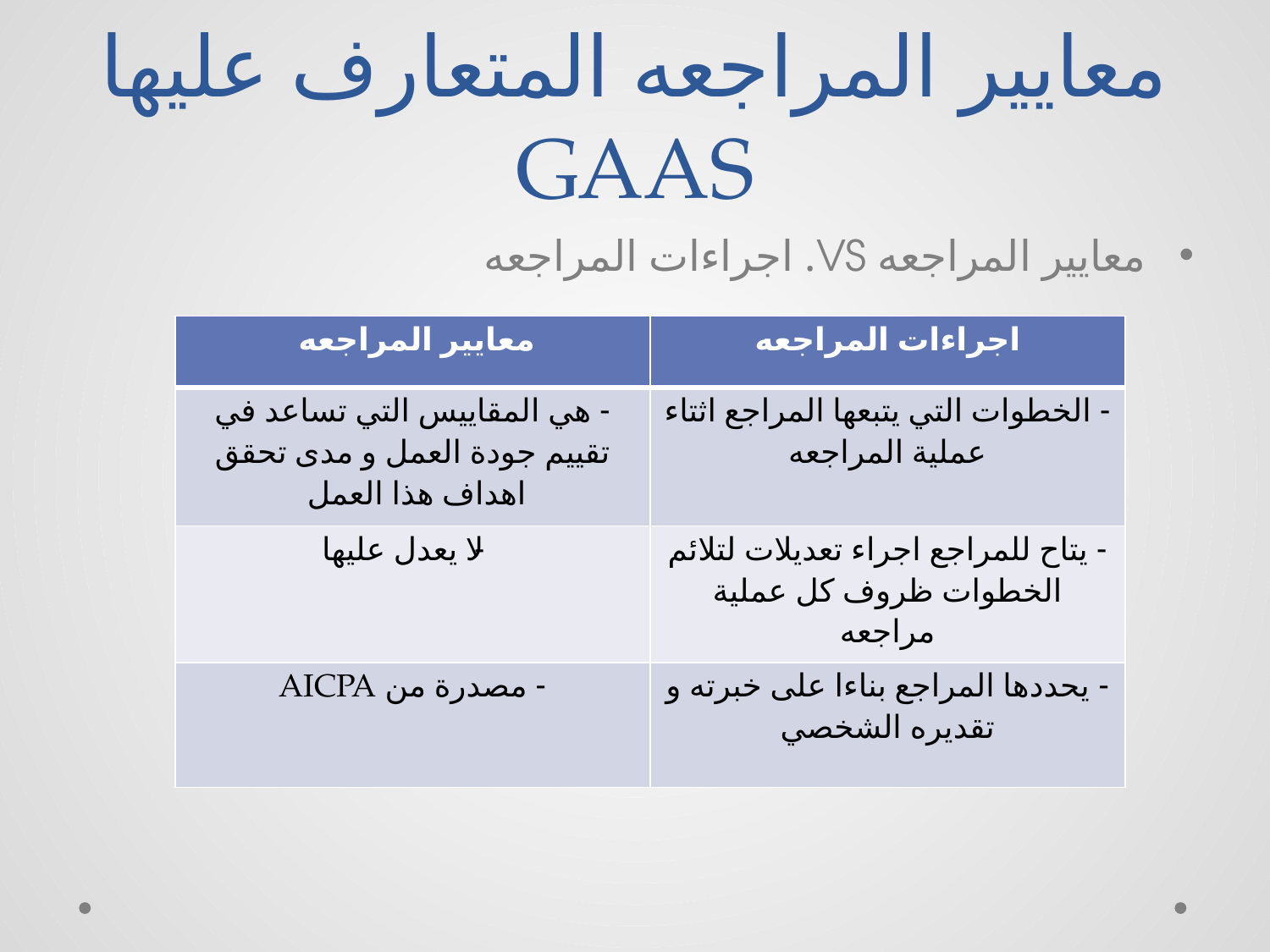

# معايير المراجعه المتعارف عليها GAAS
معايير المراجعه VS. اجراءات المراجعه

| معايير المراجعه | اجراءات المراجعه |
| --- | --- |
| - هي المقاييس التي تساعد في تقييم جودة العمل و مدى تحقق اهداف هذا العمل | - الخطوات التي يتبعها المراجع اثتاء عملية المراجعه |
| - لا يعدل عليها | - يتاح للمراجع اجراء تعديلات لتلائم الخطوات ظروف كل عملية مراجعه |
| - مصدرة من AICPA | - يحددها المراجع بناءا على خبرته و تقديره الشخصي |